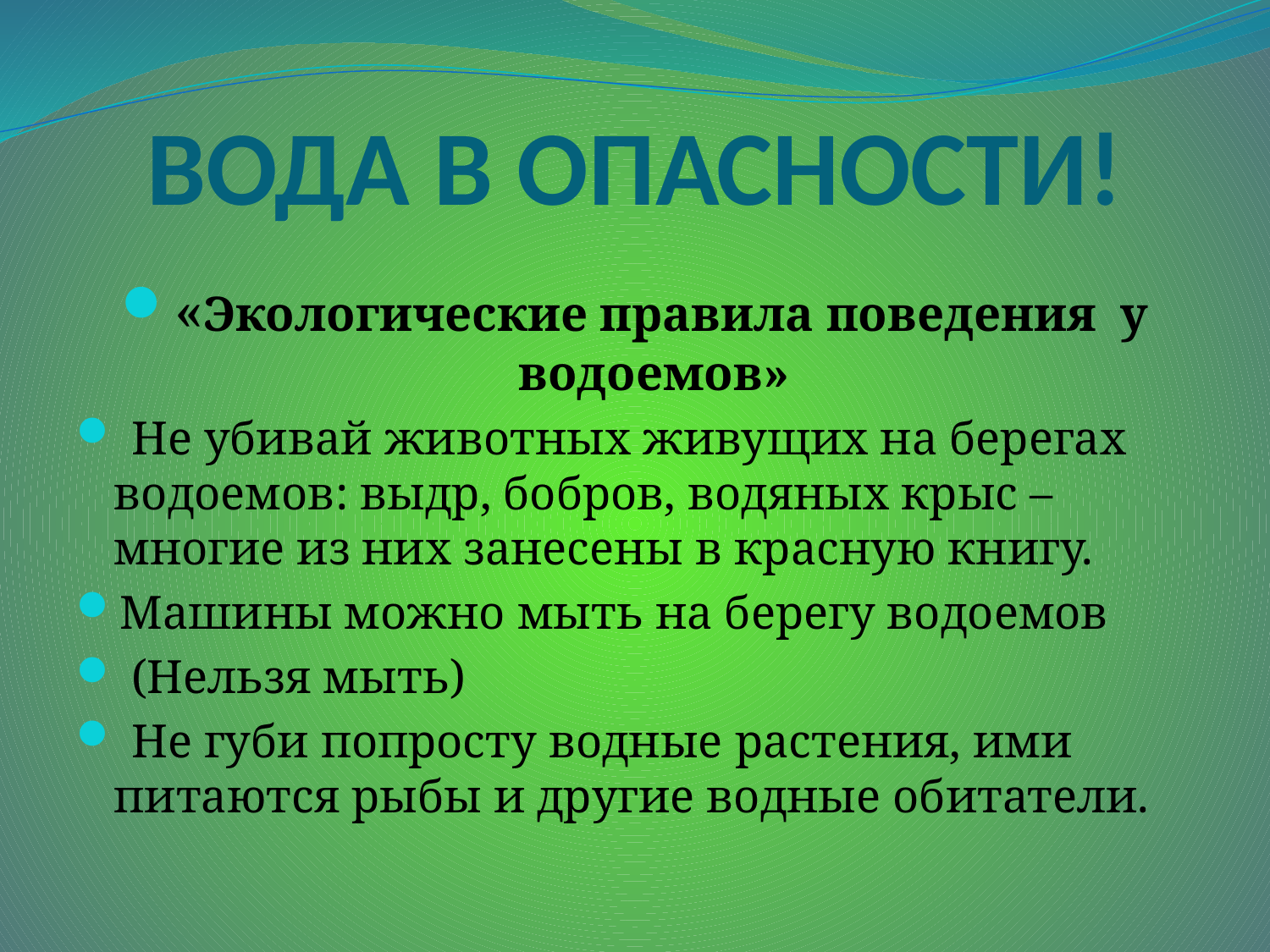

# ВОДА В ОПАСНОСТИ!
«Экологические правила поведения  у водоемов»
 Не убивай животных живущих на берегах водоемов: выдр, бобров, водяных крыс – многие из них занесены в красную книгу.
Машины можно мыть на берегу водоемов
 (Нельзя мыть)
 Не губи попросту водные растения, ими питаются рыбы и другие водные обитатели.